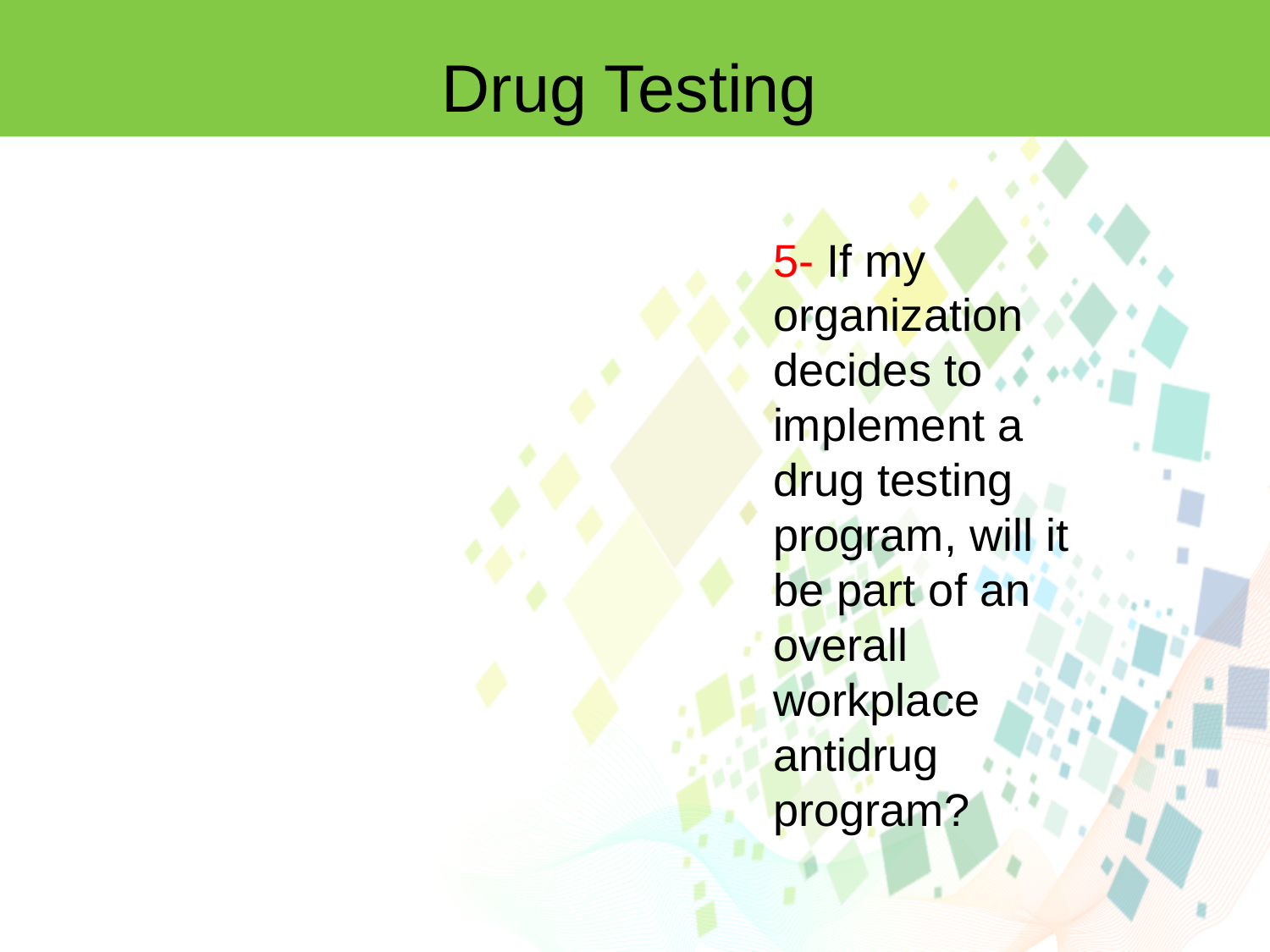

Drug Testing
5- If my organization decides to implement a drug testing program, will it be part of an overall workplace antidrug program?